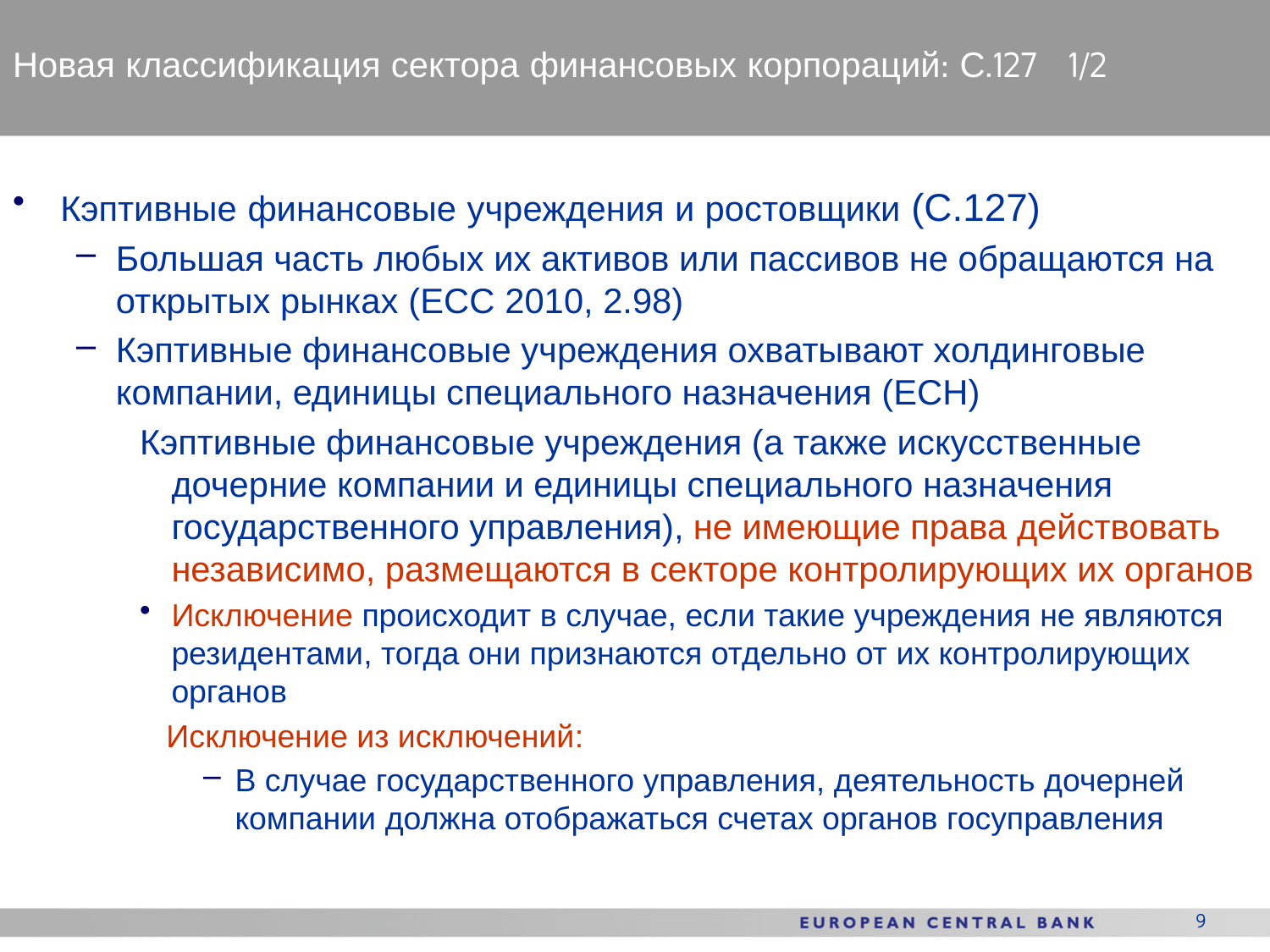

Новая классификация сектора финансовых корпораций: С.127   1/2
Кэптивные финансовые учреждения и ростовщики (С.127)
Большая часть любых их активов или пассивов не обращаются на открытых рынках (ЕСС 2010, 2.98)
Кэптивные финансовые учреждения охватывают холдинговые компании, единицы специального назначения (ЕСН)
Кэптивные финансовые учреждения (а также искусственные дочерние компании и единицы специального назначения государственного управления), не имеющие права действовать независимо, размещаются в секторе контролирующих их органов
Исключение происходит в случае, если такие учреждения не являются резидентами, тогда они признаются отдельно от их контролирующих органов
   Исключение из исключений:
В случае государственного управления, деятельность дочерней компании должна отображаться счетах органов госуправления

9